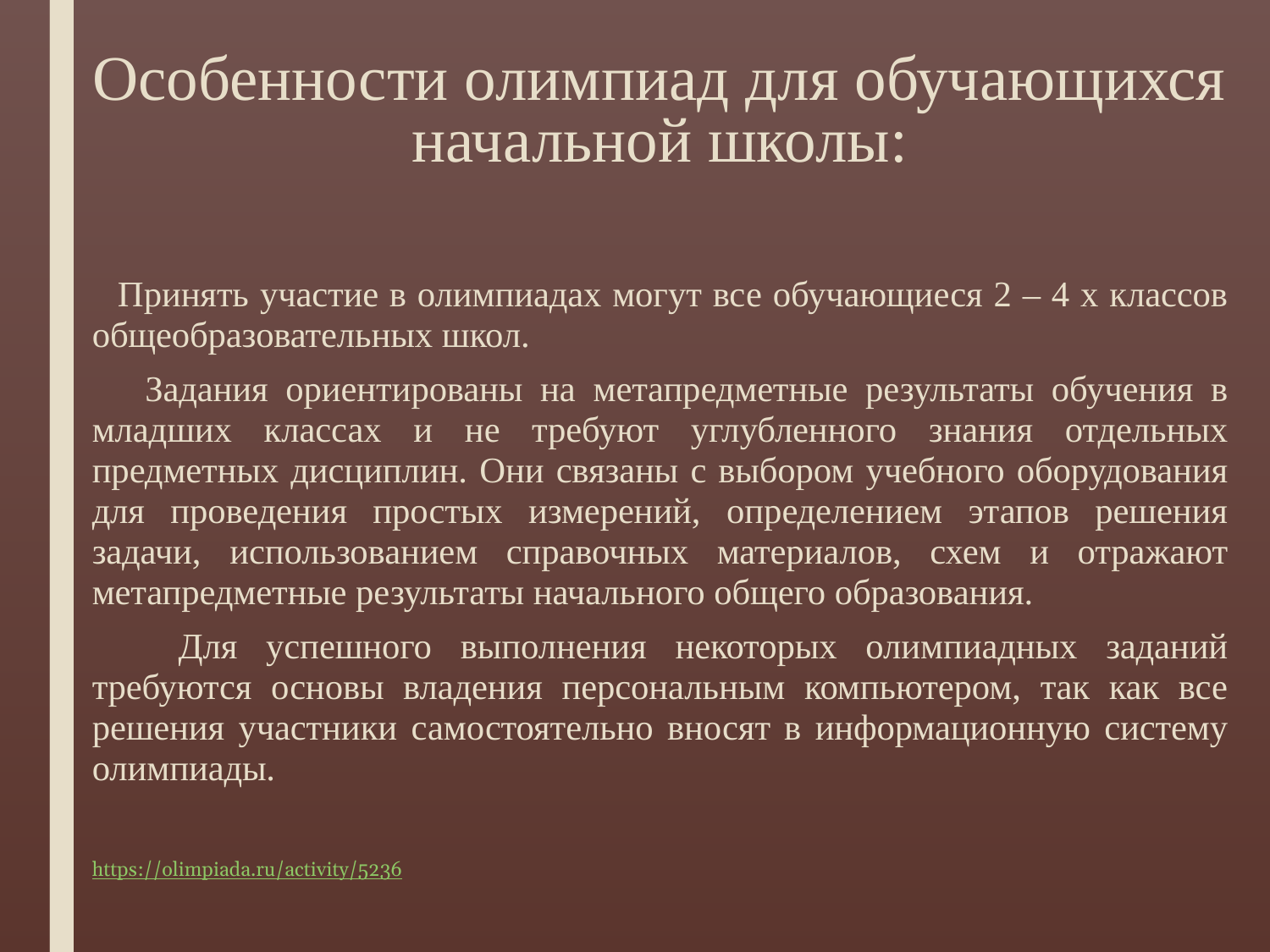

# Особенности олимпиад для обучающихся начальной школы:
   Принять участие в олимпиадах могут все обучающиеся 2 – 4 х классов общеобразовательных школ.
   Задания ориентированы на метапредметные результаты обучения в младших классах и не требуют углубленного знания отдельных предметных дисциплин. Они связаны с выбором учебного оборудования для проведения простых измерений, определением этапов решения задачи, использованием справочных материалов, схем и отражают метапредметные результаты начального общего образования.
   Для успешного выполнения некоторых олимпиадных заданий требуются основы владения персональным компьютером, так как все решения участники самостоятельно вносят в информационную систему олимпиады.

https://olimpiada.ru/activity/5236